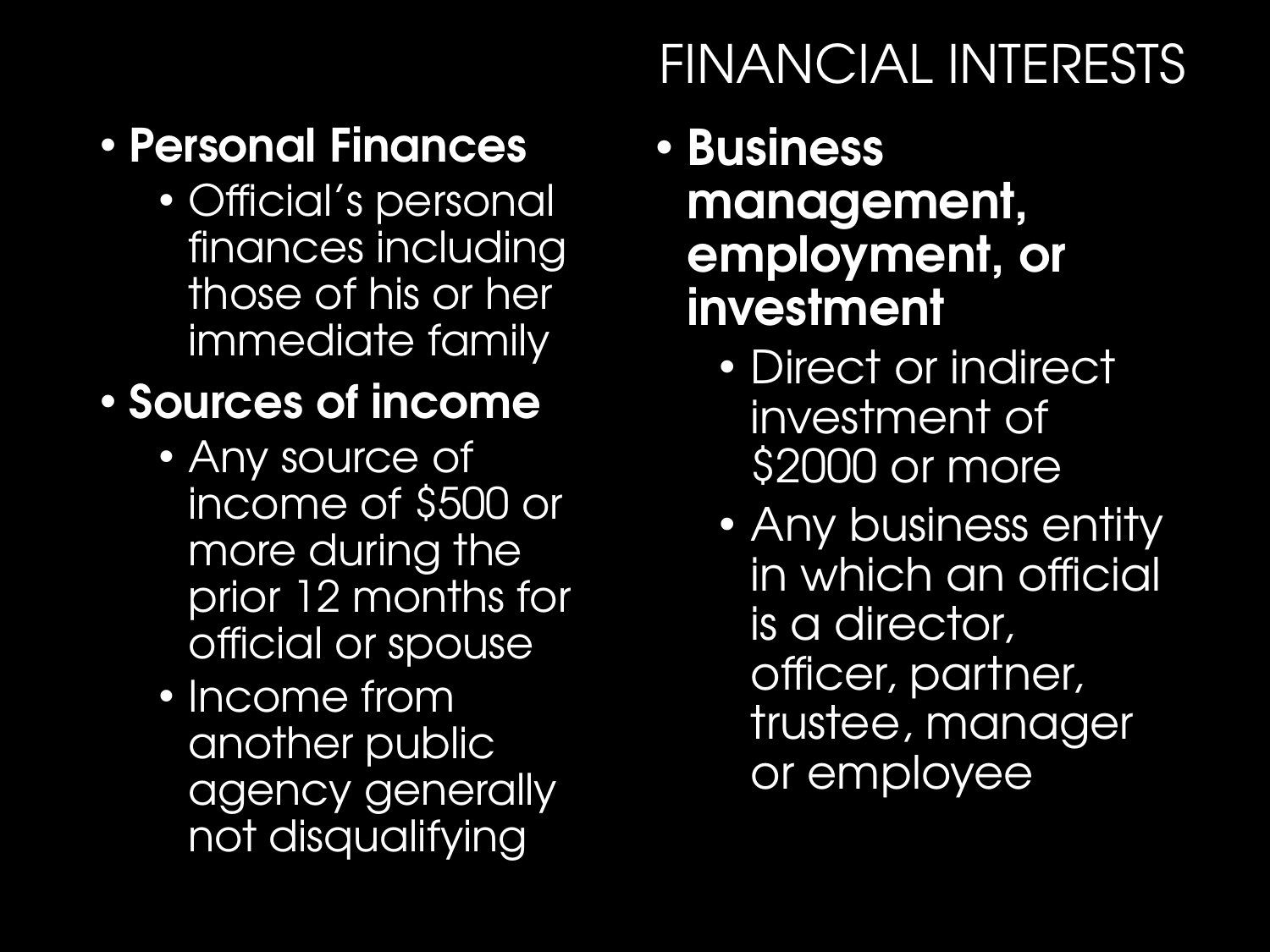

# Financial Interests
Personal Finances
Official’s personal finances including those of his or her immediate family
Sources of income
Any source of income of $500 or more during the prior 12 months for official or spouse
Income from another public agency generally not disqualifying

Business management, employment, or investment
Direct or indirect investment of $2000 or more
Any business entity in which an official is a director, officer, partner, trustee, manager or employee